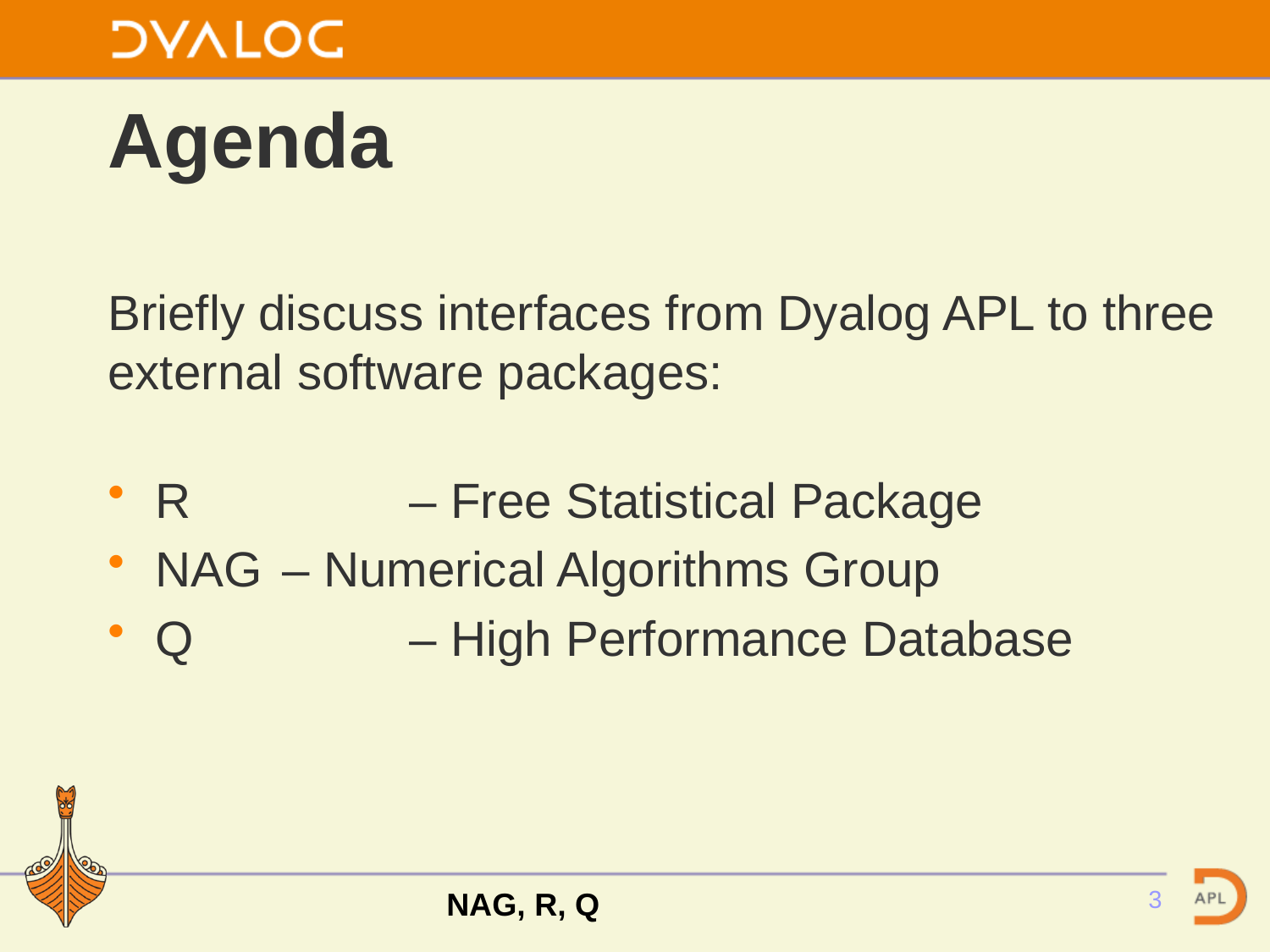

# Agenda
Briefly discuss interfaces from Dyalog APL to three external software packages:
R 		– Free Statistical Package
NAG 	– Numerical Algorithms Group
Q	 	– High Performance Database

NAG, R, Q
3